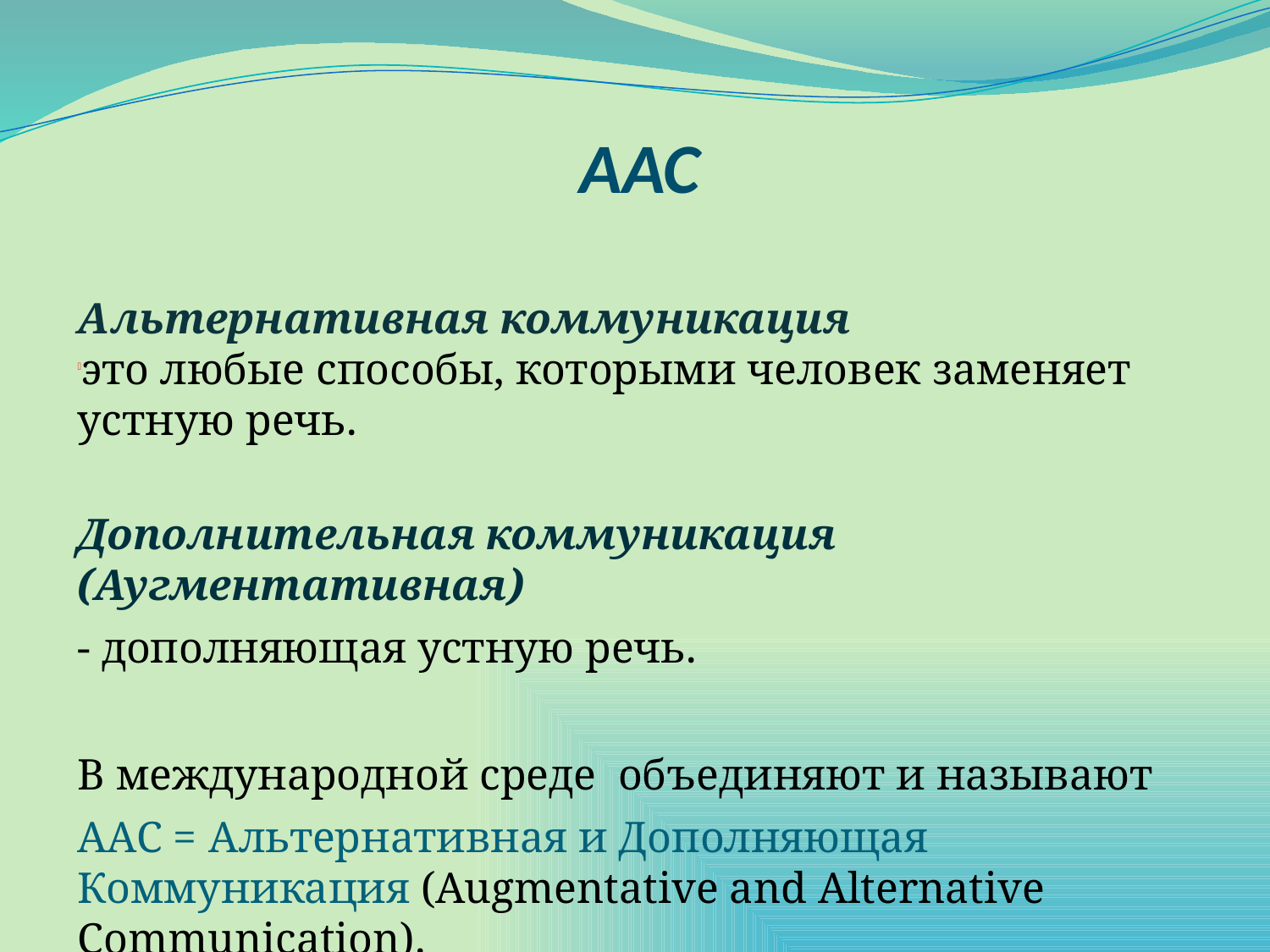

AAC

Альтернативная коммуникация
это любые способы, которыми человек заменяет устную речь.

Дополнительная коммуникация (Аугментативная)
- дополняющая устную речь.

В международной среде  объединяют и называют
ААС = Альтернативная и Дополняющая Коммуникация (Augmentative and Alternative Communication).

#